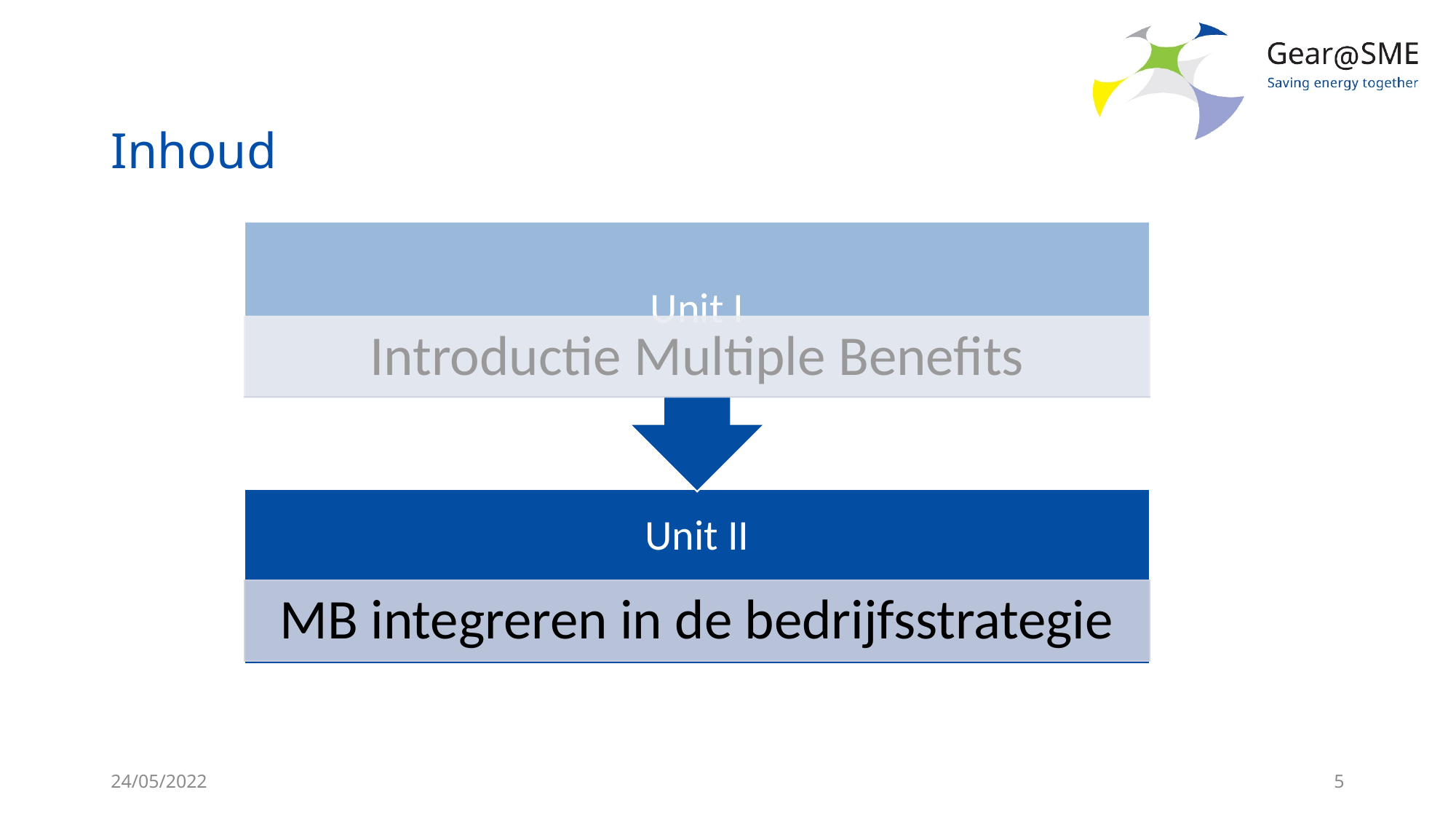

# Inhoud

Unit II
MB integreren in de bedrijfsstrategie
Unit I
Introductie Multiple Benefits

24/05/2022
5